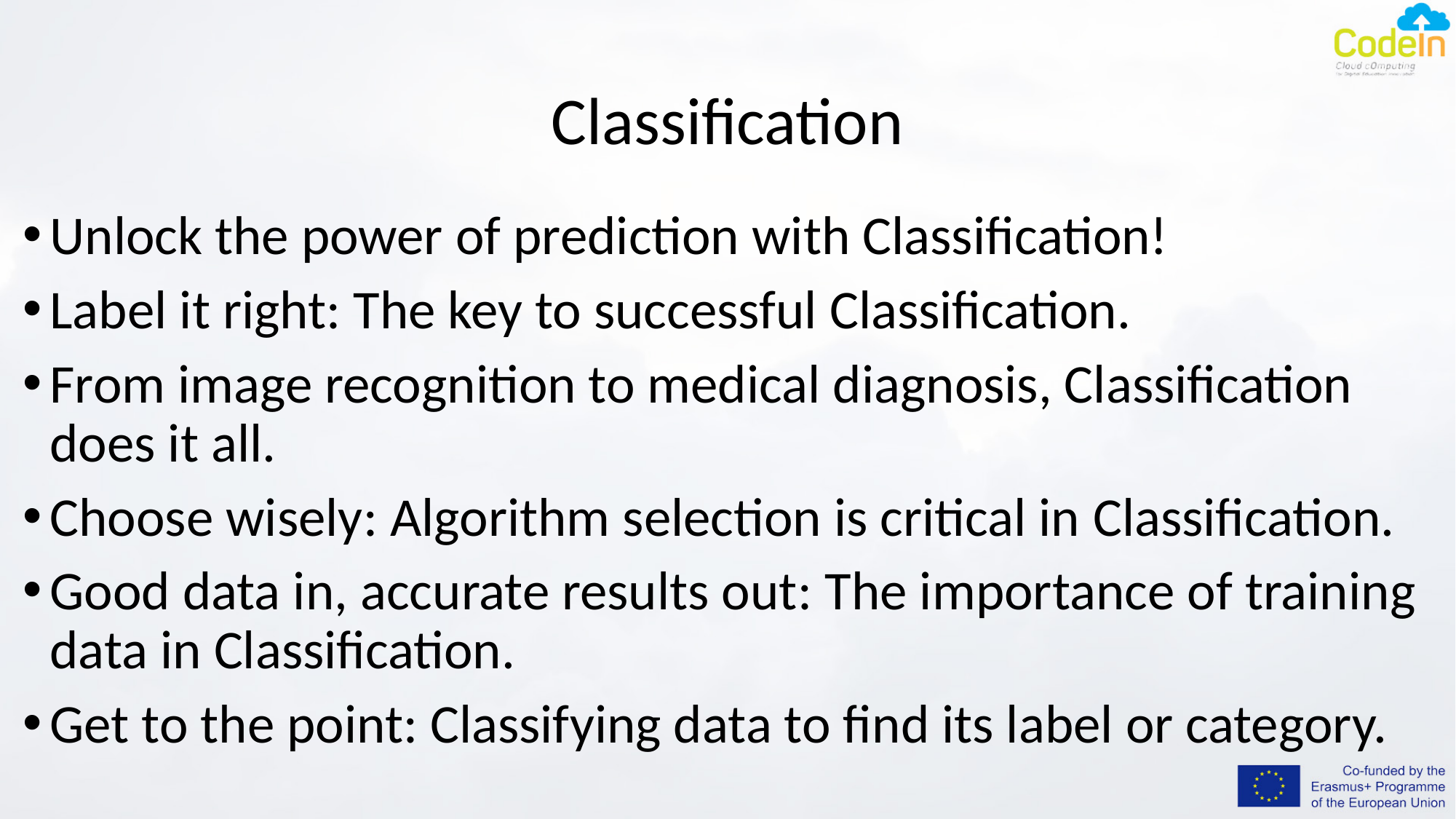

# Classification
Unlock the power of prediction with Classification!
Label it right: The key to successful Classification.
From image recognition to medical diagnosis, Classification does it all.
Choose wisely: Algorithm selection is critical in Classification.
Good data in, accurate results out: The importance of training data in Classification.
Get to the point: Classifying data to find its label or category.